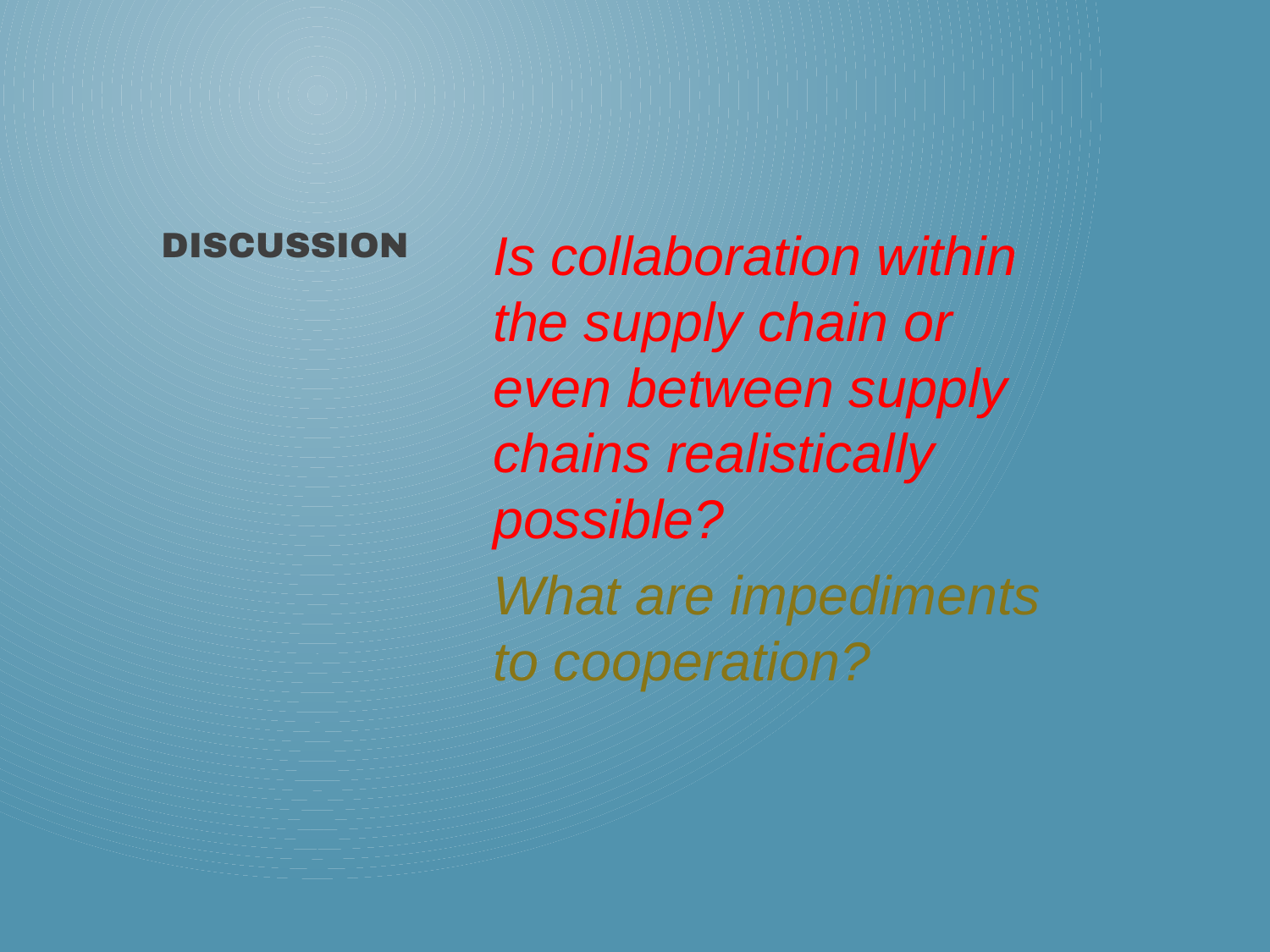

Is collaboration within the supply chain or even between supply chains realistically possible?
What are impediments to cooperation?
# discussion